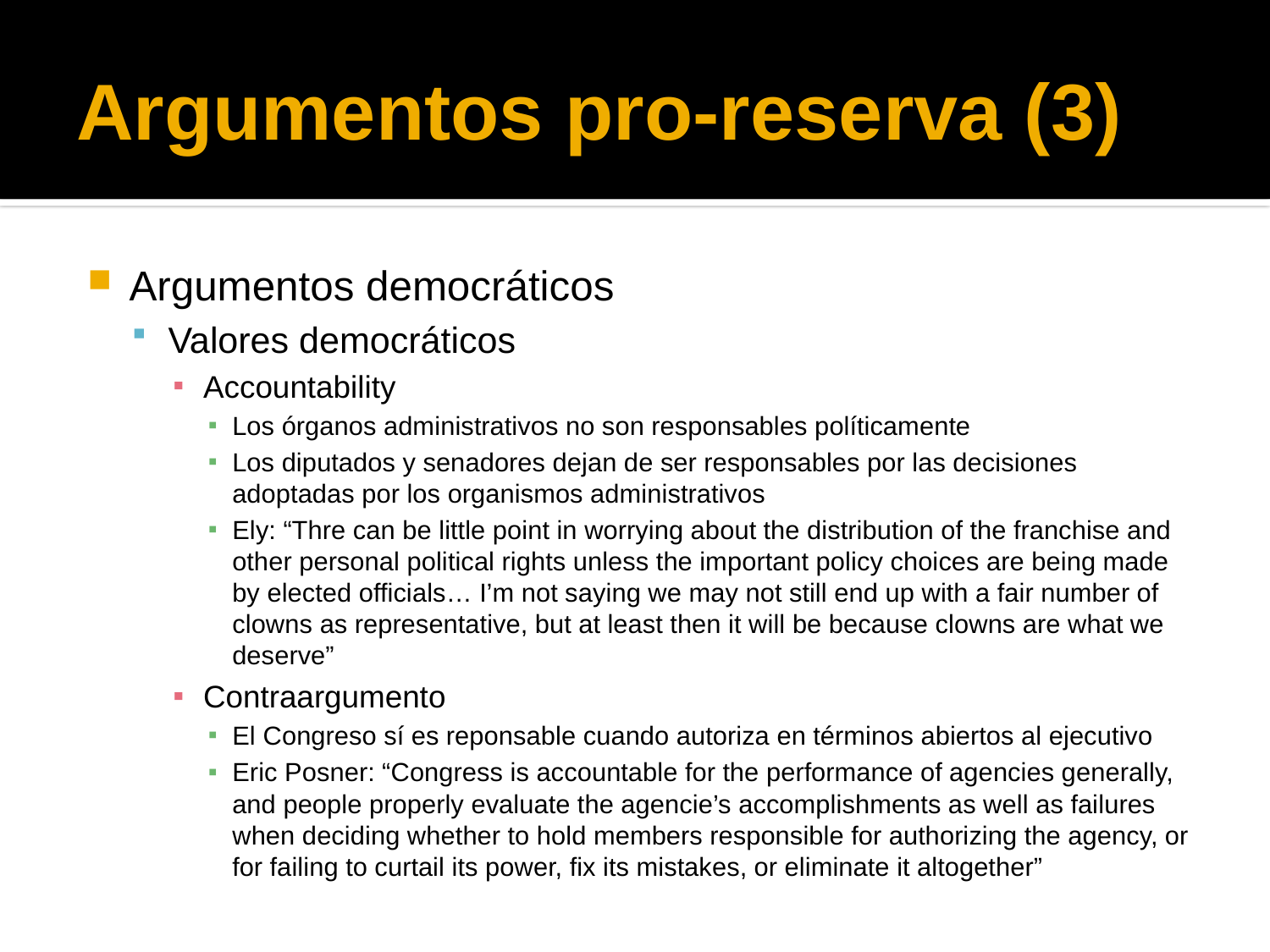

# Argumentos pro-reserva (3)
Argumentos democráticos
Valores democráticos
Accountability
Los órganos administrativos no son responsables políticamente
Los diputados y senadores dejan de ser responsables por las decisiones adoptadas por los organismos administrativos
Ely: “Thre can be little point in worrying about the distribution of the franchise and other personal political rights unless the important policy choices are being made by elected officials… I’m not saying we may not still end up with a fair number of clowns as representative, but at least then it will be because clowns are what we deserve”
Contraargumento
El Congreso sí es reponsable cuando autoriza en términos abiertos al ejecutivo
Eric Posner: “Congress is accountable for the performance of agencies generally, and people properly evaluate the agencie’s accomplishments as well as failures when deciding whether to hold members responsible for authorizing the agency, or for failing to curtail its power, fix its mistakes, or eliminate it altogether”